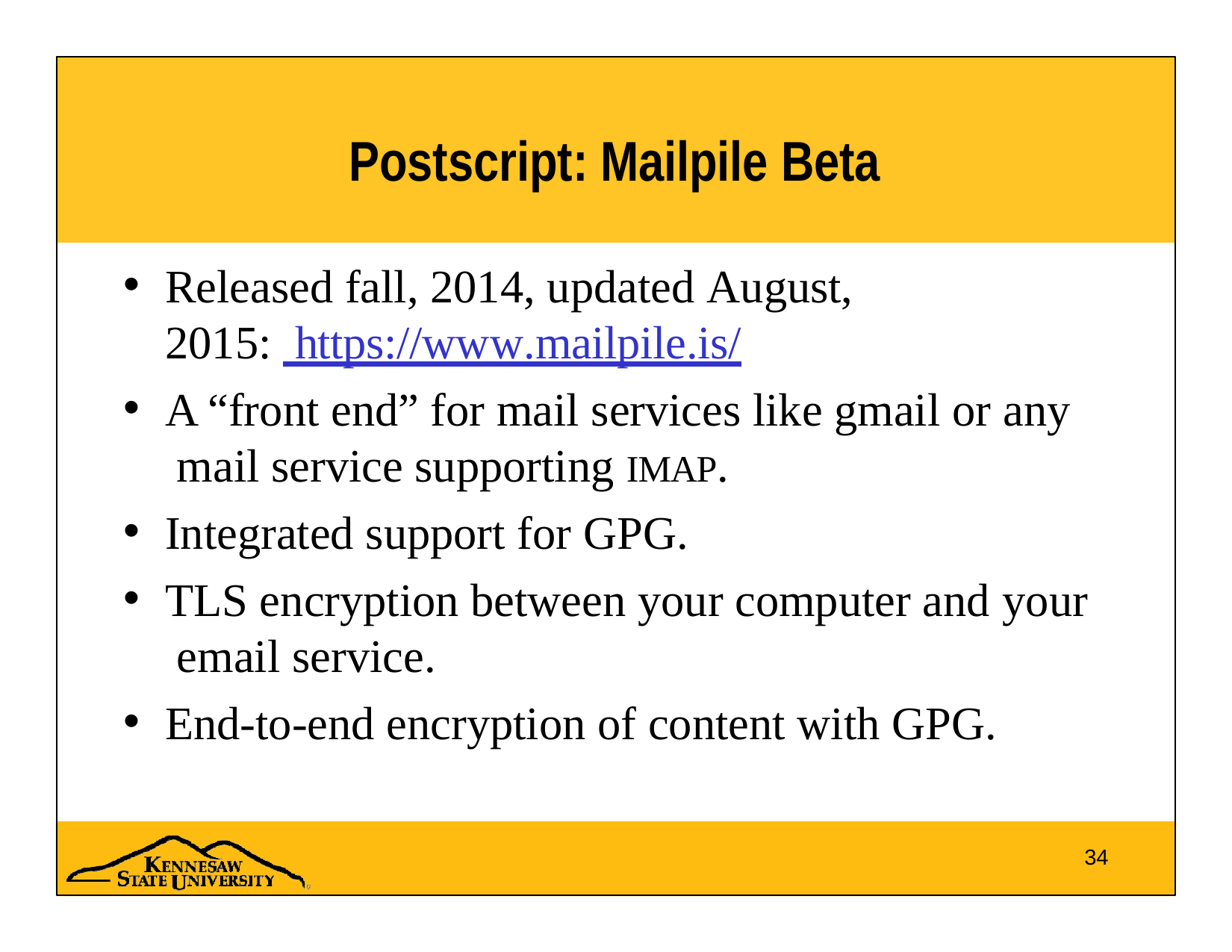

# Postscript: Mailpile Beta
Released fall, 2014, updated August, 2015:  https://www.mailpile.is/
A “front end” for mail services like gmail or any  mail service supporting IMAP.
Integrated support for GPG.
TLS encryption between your computer and your  email service.
End-to-end encryption of content with GPG.

34